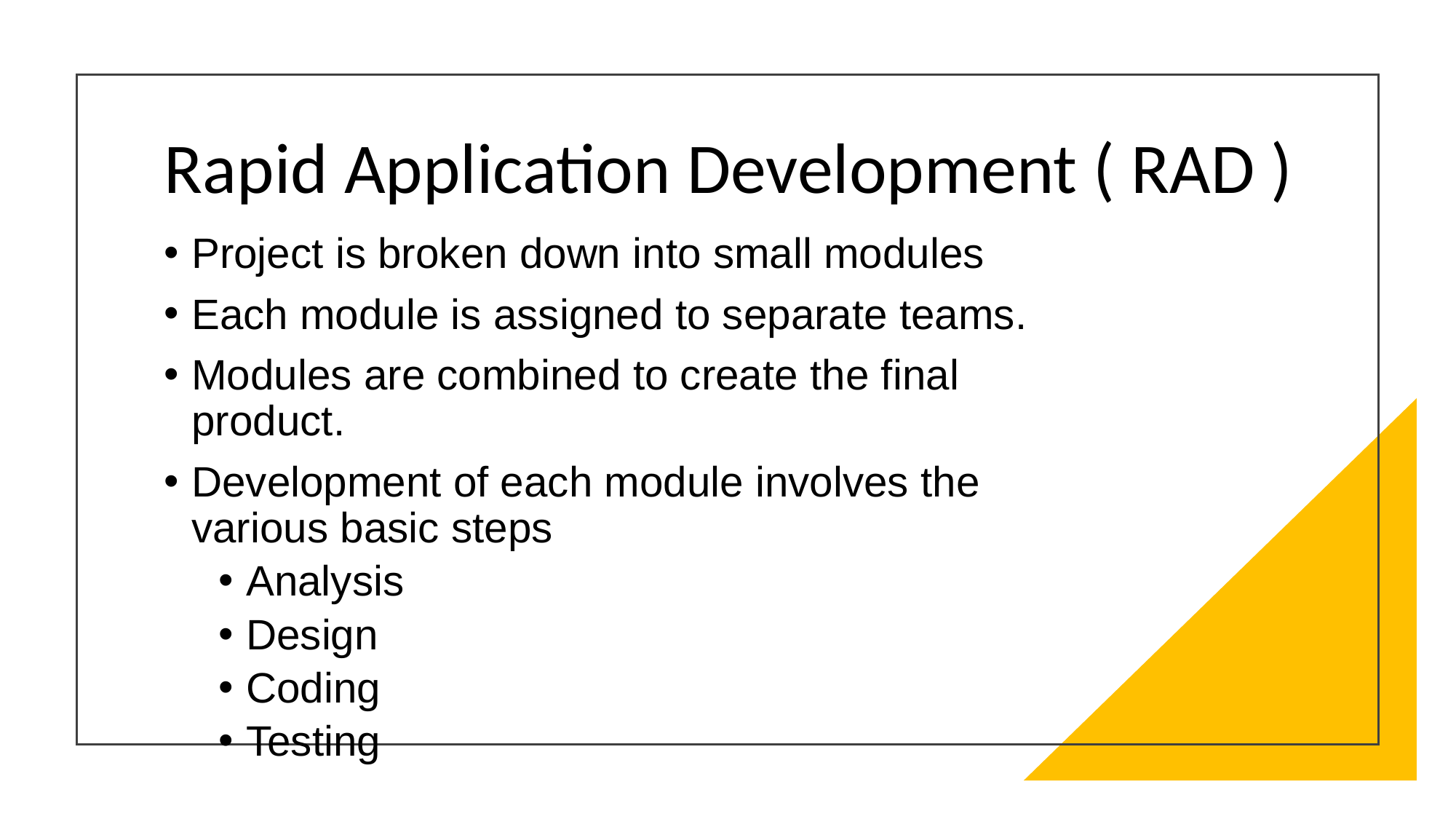

# Rapid Application Development ( RAD )
Project is broken down into small modules
Each module is assigned to separate teams.
Modules are combined to create the final product.
Development of each module involves the various basic steps
Analysis
Design
Coding
Testing